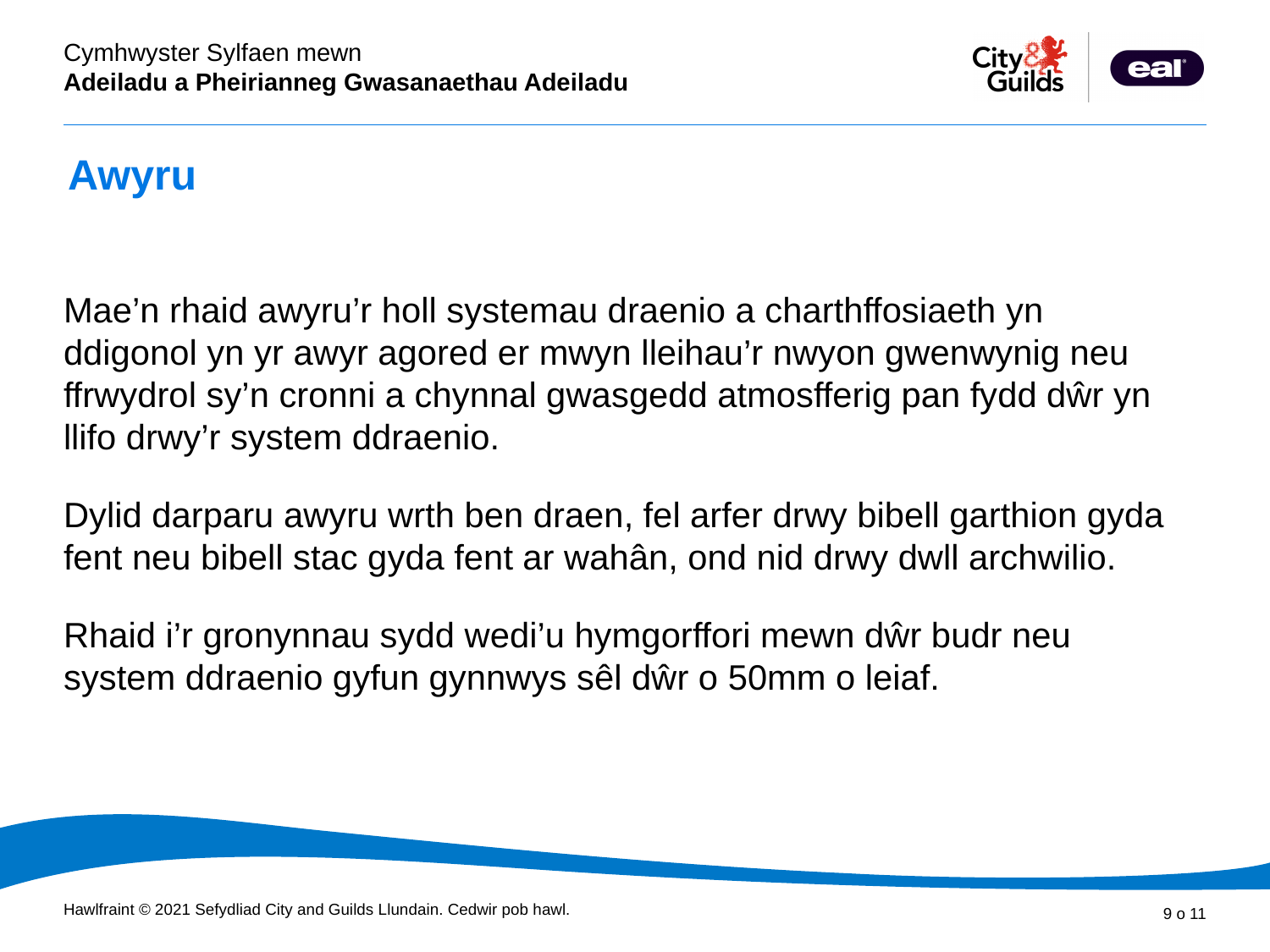

# Awyru

Mae’n rhaid awyru’r holl systemau draenio a charthffosiaeth yn ddigonol yn yr awyr agored er mwyn lleihau’r nwyon gwenwynig neu ffrwydrol sy’n cronni a chynnal gwasgedd atmosfferig pan fydd dŵr yn llifo drwy’r system ddraenio.
Dylid darparu awyru wrth ben draen, fel arfer drwy bibell garthion gyda fent neu bibell stac gyda fent ar wahân, ond nid drwy dwll archwilio.
Rhaid i’r gronynnau sydd wedi’u hymgorffori mewn dŵr budr neu system ddraenio gyfun gynnwys sêl dŵr o 50mm o leiaf.